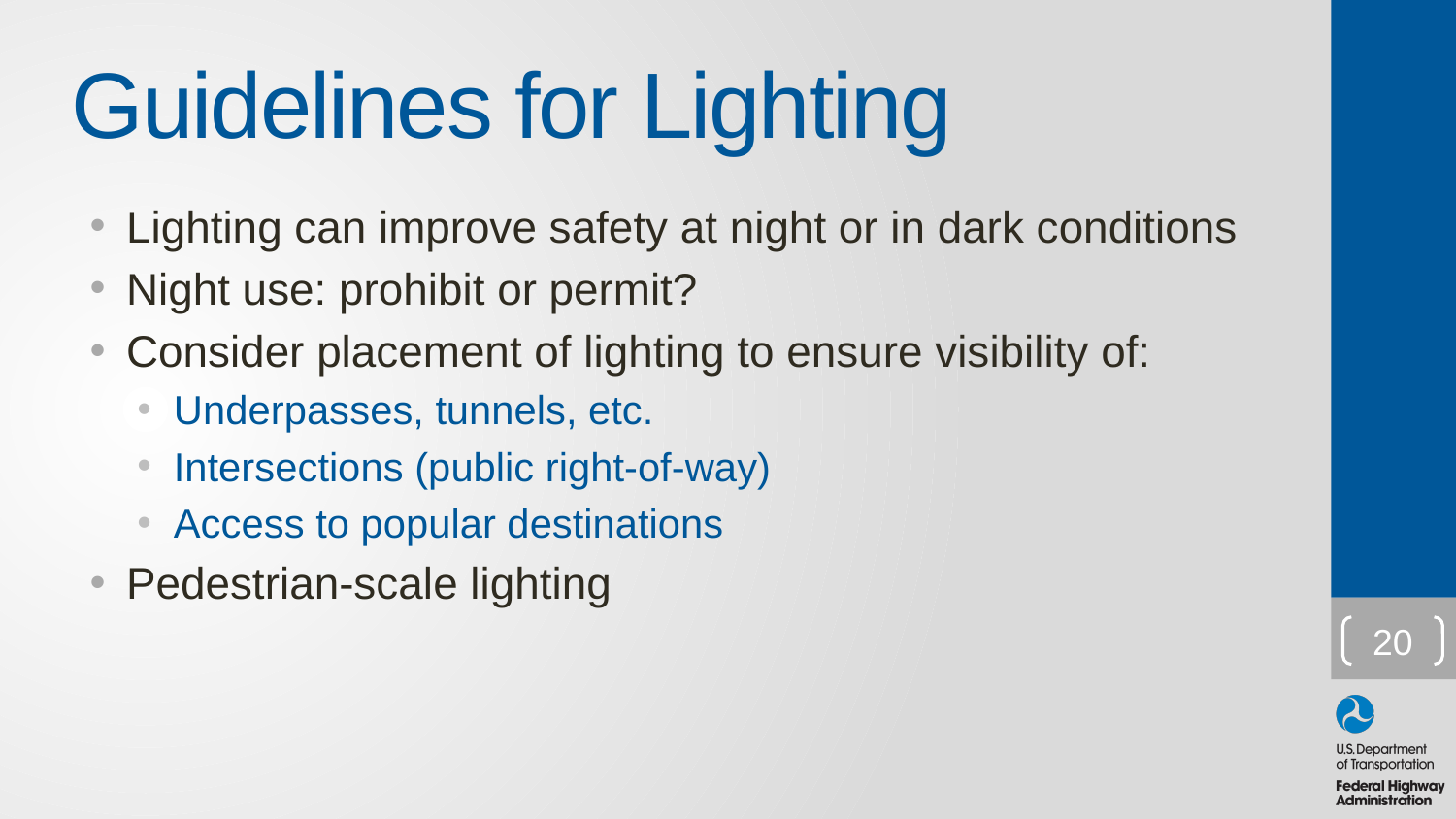

# Guidelines for Lighting
Lighting can improve safety at night or in dark conditions
Night use: prohibit or permit?
Consider placement of lighting to ensure visibility of:
Underpasses, tunnels, etc.
Intersections (public right-of-way)
Access to popular destinations
Pedestrian-scale lighting
20